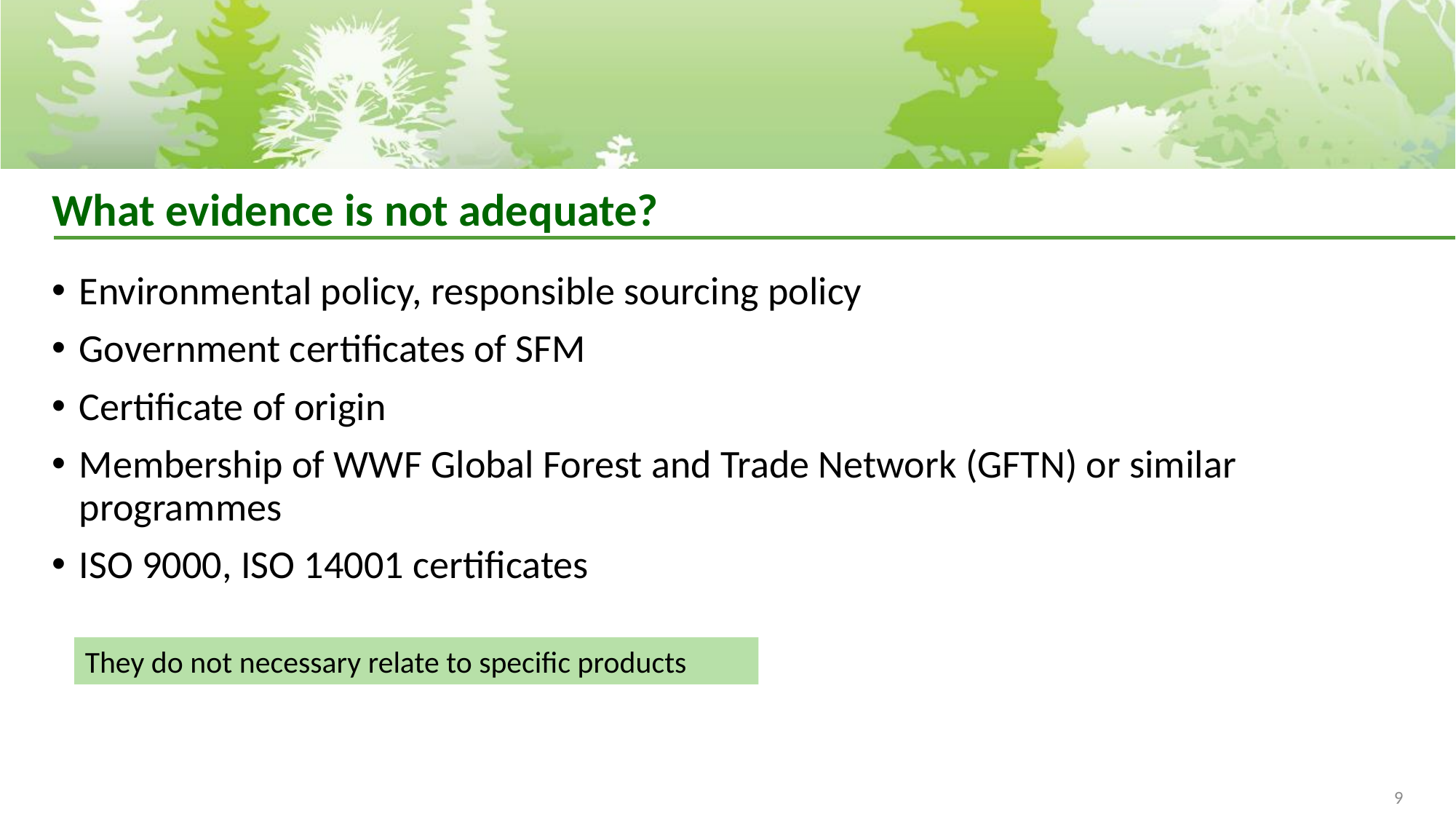

# What evidence is not adequate?
Environmental policy, responsible sourcing policy
Government certificates of SFM
Certificate of origin
Membership of WWF Global Forest and Trade Network (GFTN) or similar programmes
ISO 9000, ISO 14001 certificates
They do not necessary relate to specific products
9